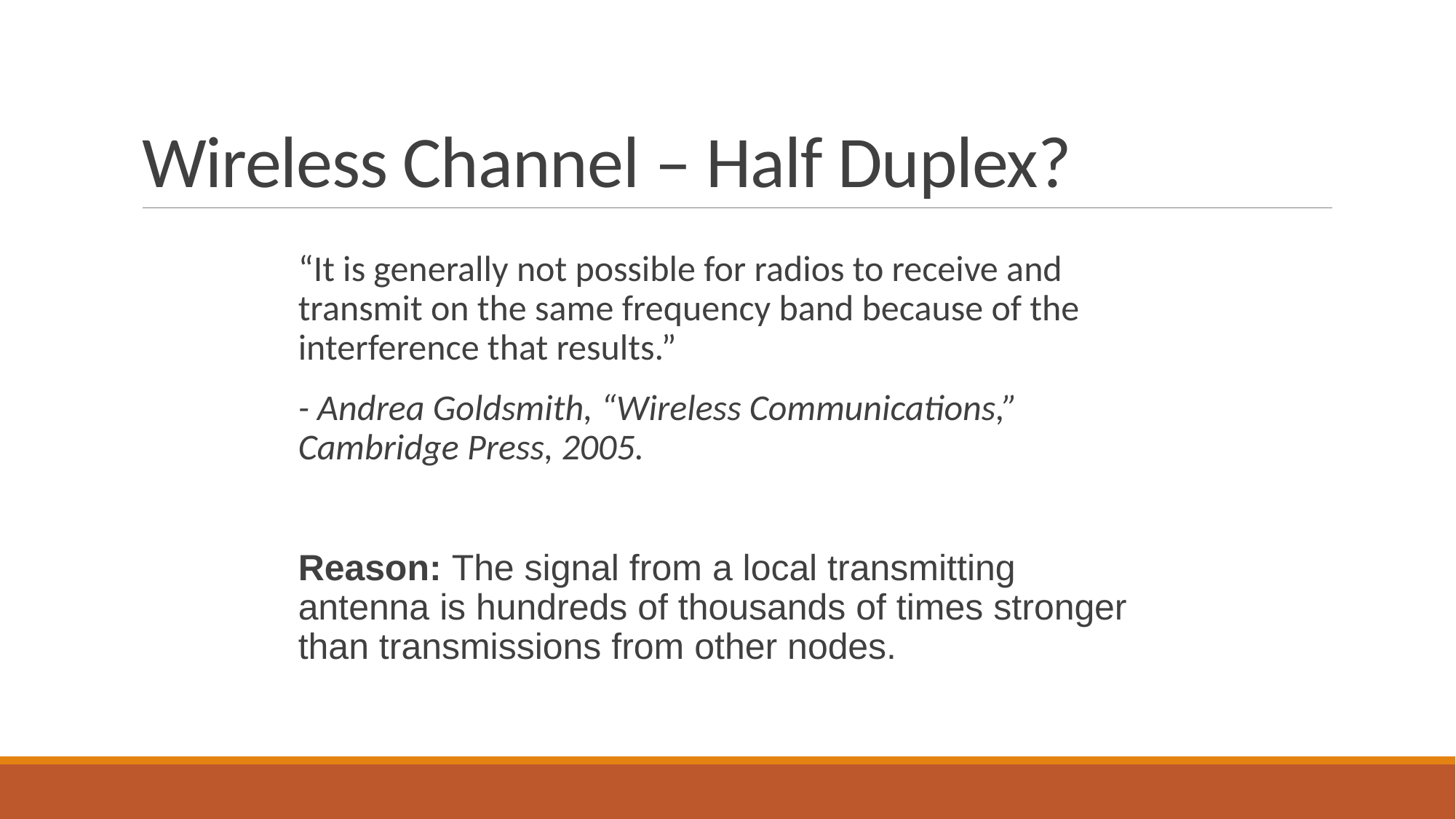

# Wireless Channel – Half Duplex?
“It is generally not possible for radios to receive and transmit on the same frequency band because of the interference that results.”
- Andrea Goldsmith, “Wireless Communications,” Cambridge Press, 2005.

Reason: The signal from a local transmitting antenna is hundreds of thousands of times stronger than transmissions from other nodes.